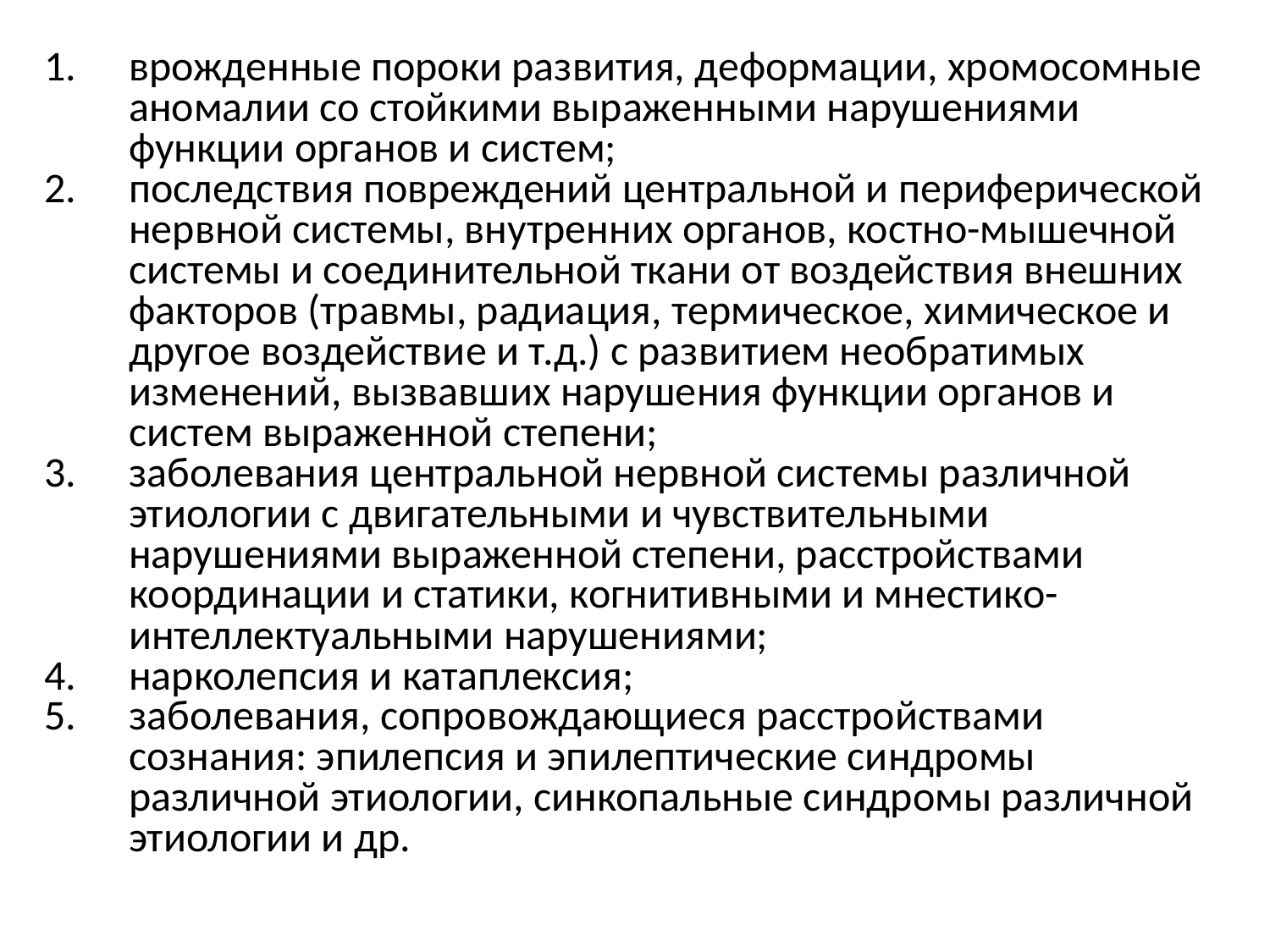

врожденные пороки развития, деформации, хромосомные аномалии со стойкими выраженными нарушениями функции органов и систем;
последствия повреждений центральной и периферической нервной системы, внутренних органов, костно-мышечной системы и соединительной ткани от воздействия внешних факторов (травмы, радиация, термическое, химическое и другое воздействие и т.д.) с развитием необратимых изменений, вызвавших нарушения функции органов и систем выраженной степени;
заболевания центральной нервной системы различной этиологии с двигательными и чувствительными нарушениями выраженной степени, расстройствами координации и статики, когнитивными и мнестико-интеллектуальными нарушениями;
нарколепсия и катаплексия;
заболевания, сопровождающиеся расстройствами сознания: эпилепсия и эпилептические синдромы различной этиологии, синкопальные синдромы различной этиологии и др.